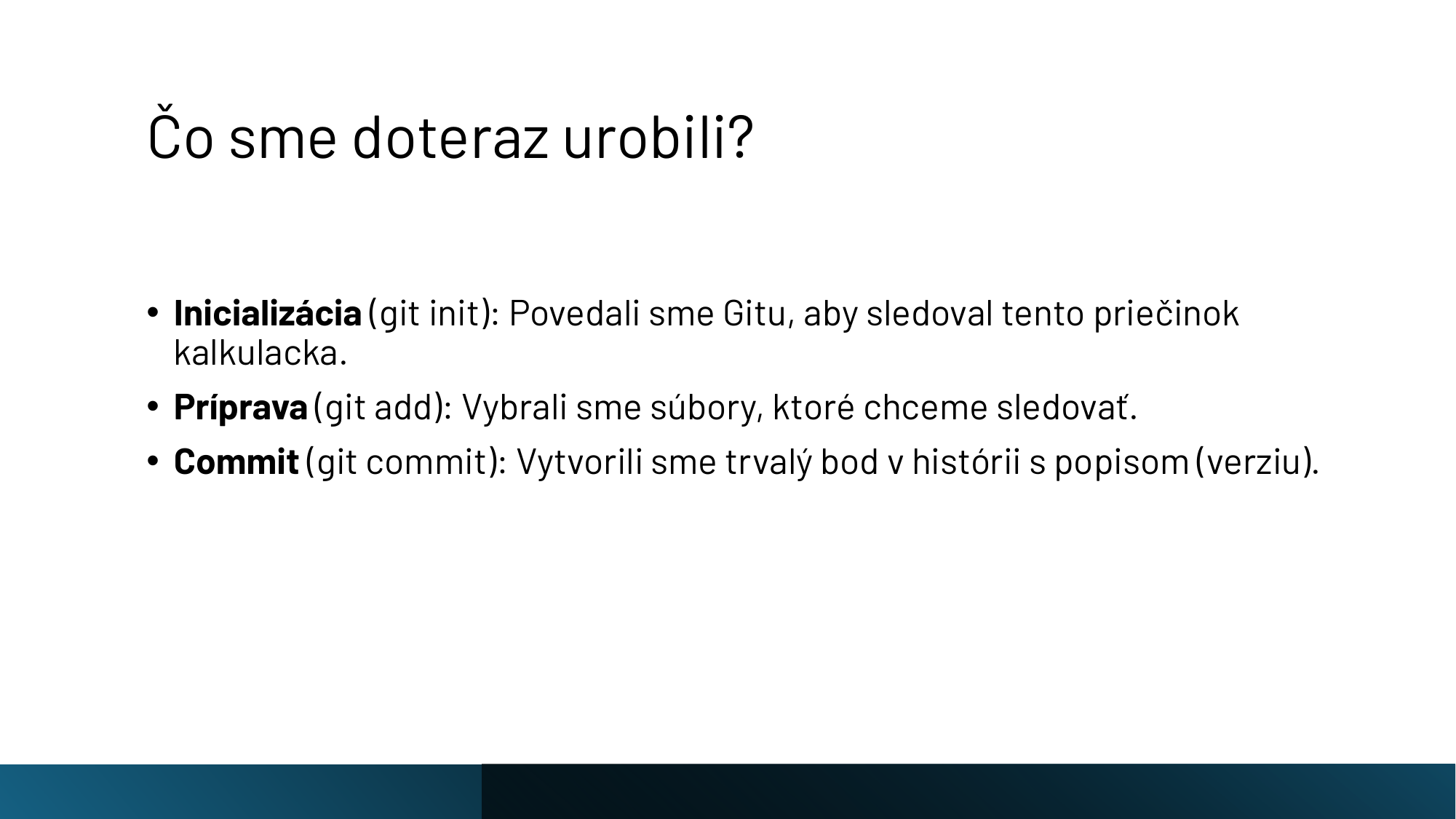

# Čo sme doteraz urobili?
Inicializácia (git init): Povedali sme Gitu, aby sledoval tento priečinok kalkulacka.
Príprava (git add): Vybrali sme súbory, ktoré chceme sledovať.
Commit (git commit): Vytvorili sme trvalý bod v histórii s popisom (verziu).